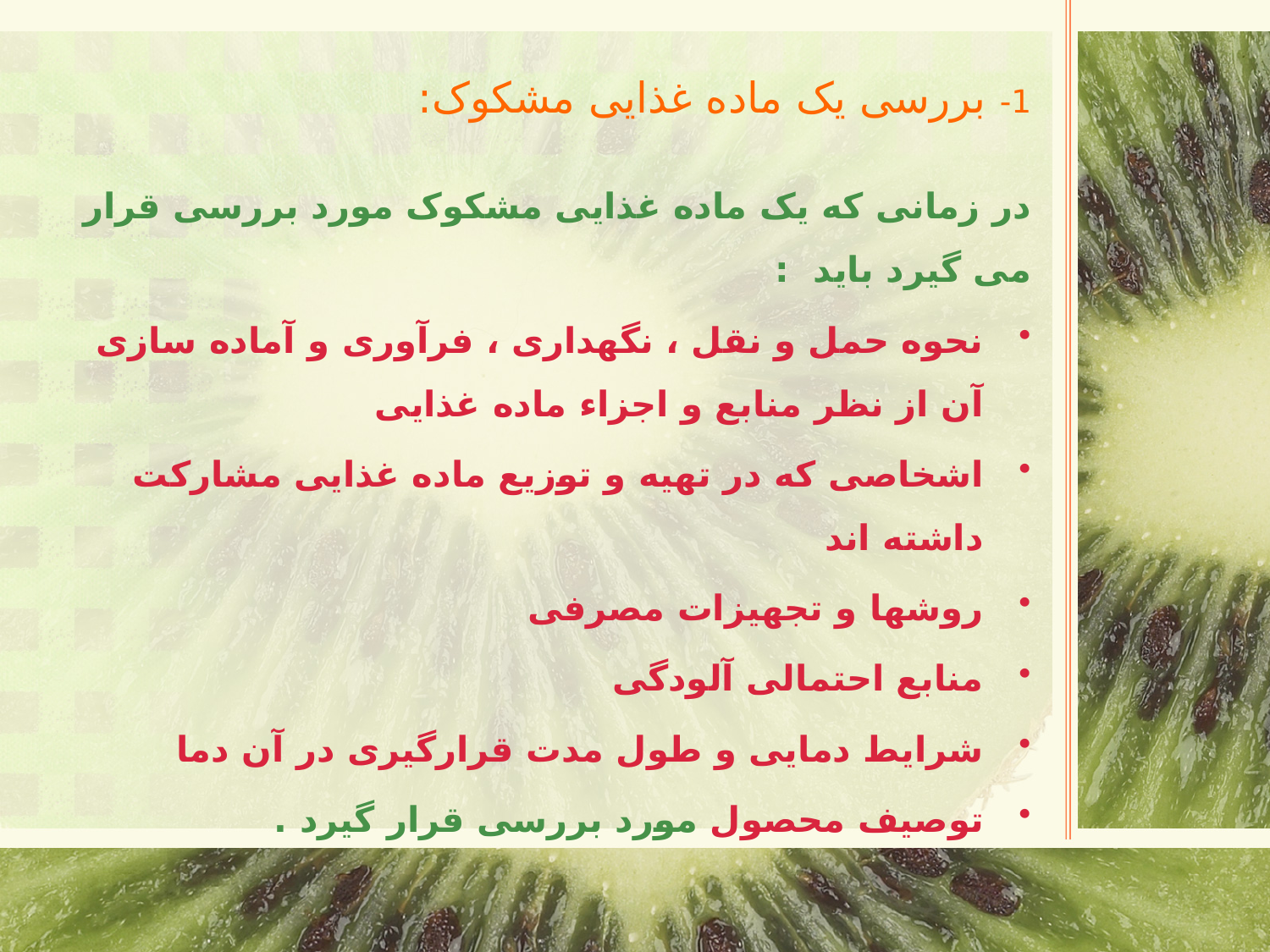

# 1- بررسی یک ماده غذایی مشکوک:
در زمانی که یک ماده غذایی مشکوک مورد بررسی قرار می گیرد باید  :
نحوه حمل و نقل ، نگهداری ، فرآوری و آماده سازی آن از نظر منابع و اجزاء ماده غذایی
اشخاصی که در تهیه و توزیع ماده غذایی مشارکت داشته اند
روشها و تجهیزات مصرفی
منابع احتمالی آلودگی
شرایط دمایی و طول مدت قرارگیری در آن دما
توصیف محصول مورد بررسی قرار گیرد .